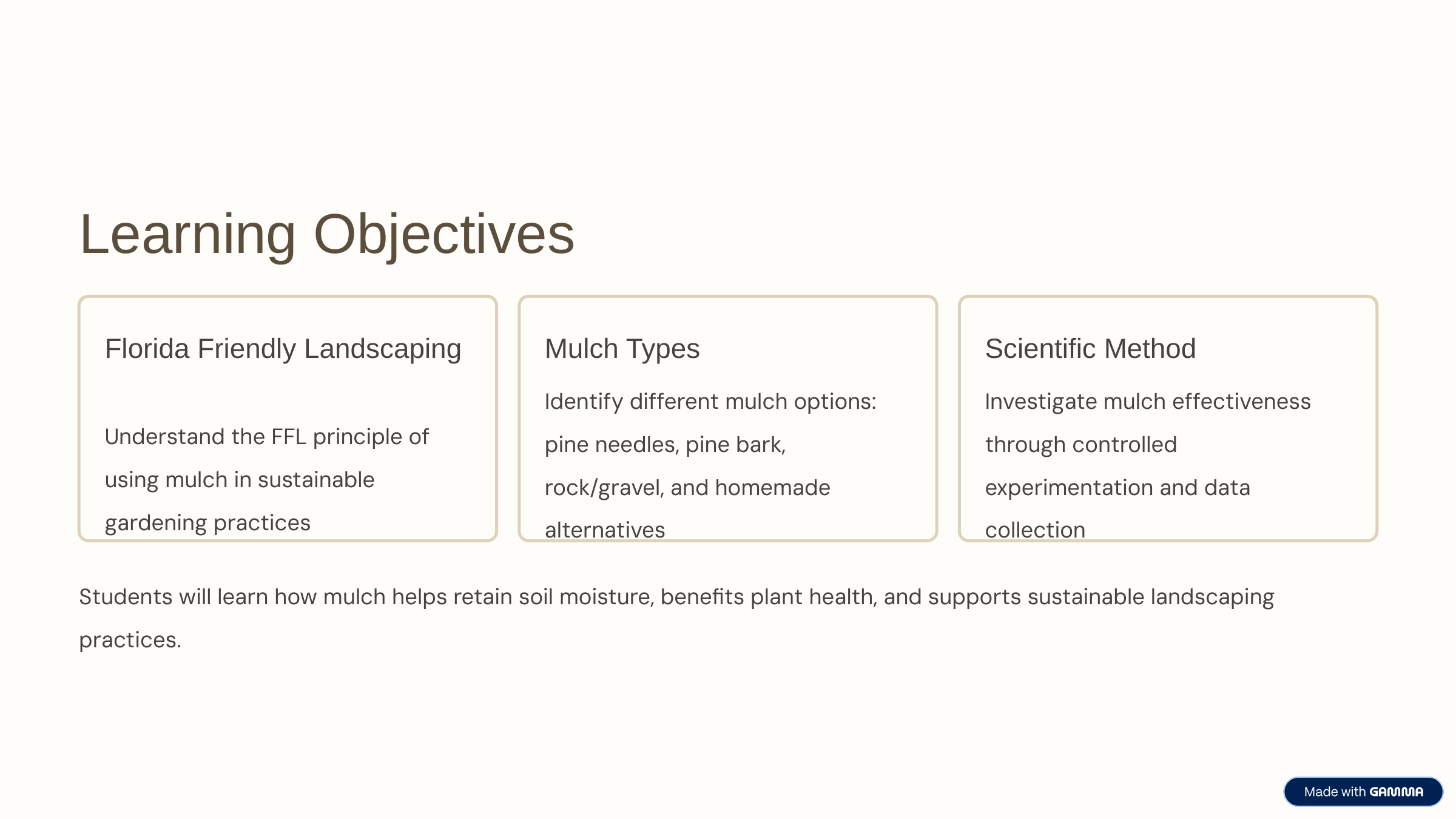

Learning Objectives

Florida Friendly Landscaping
Mulch Types
Scientific Method
Identify different mulch options: pine needles, pine bark, rock/gravel, and homemade alternatives
Investigate mulch effectiveness through controlled experimentation and data collection
Understand the FFL principle of using mulch in sustainable gardening practices
Students will learn how mulch helps retain soil moisture, benefits plant health, and supports sustainable landscaping practices.